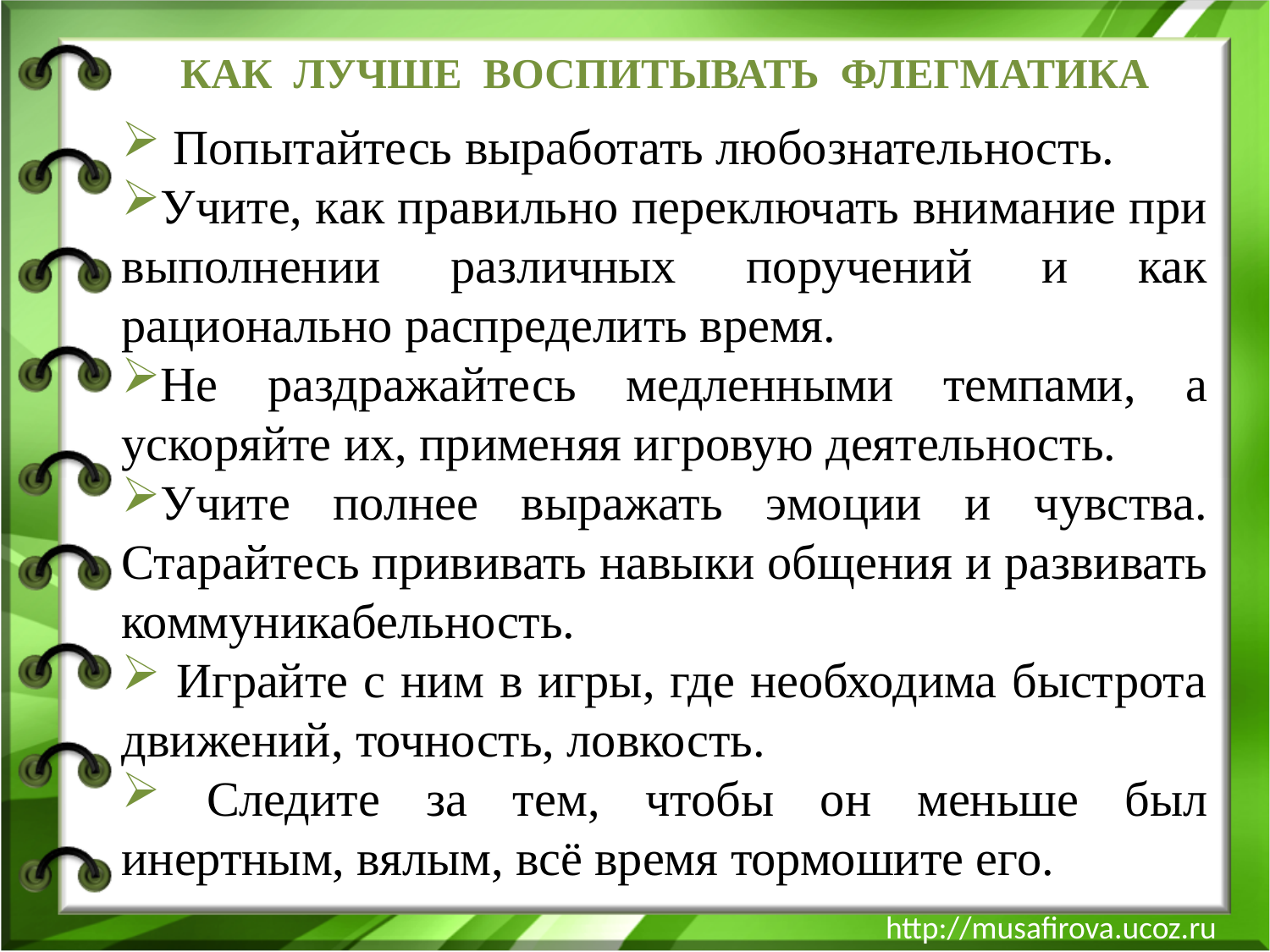

КАК  ЛУЧШЕ  ВОСПИТЫВАТЬ  ФЛЕГМАТИКА
 Попытайтесь выработать любознательность.
Учите, как правильно переключать внимание при выполнении различных поручений и как рационально распределить время.
Не раздражайтесь медленными темпами, а ускоряйте их, применяя игровую деятельность.
Учите полнее выражать эмоции и чувства. Старайтесь прививать навыки общения и развивать коммуникабельность.
 Играйте с ним в игры, где необходима быстрота движений, точность, ловкость.
 Следите за тем, чтобы он меньше был инертным, вялым, всё время тормошите его.